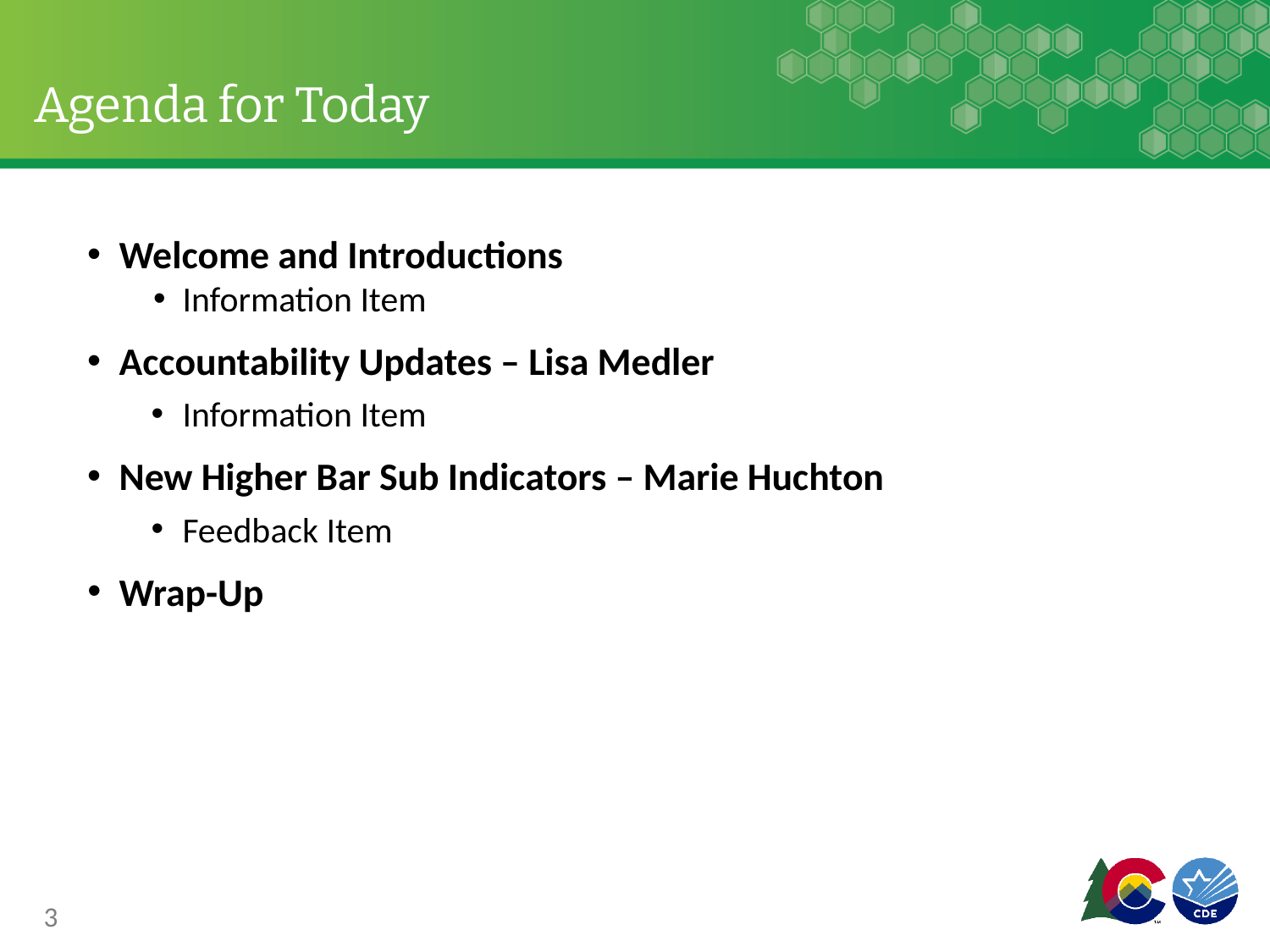

# Agenda for Today
Welcome and Introductions
Information Item
Accountability Updates – Lisa Medler
Information Item
New Higher Bar Sub Indicators – Marie Huchton
Feedback Item
Wrap-Up
3